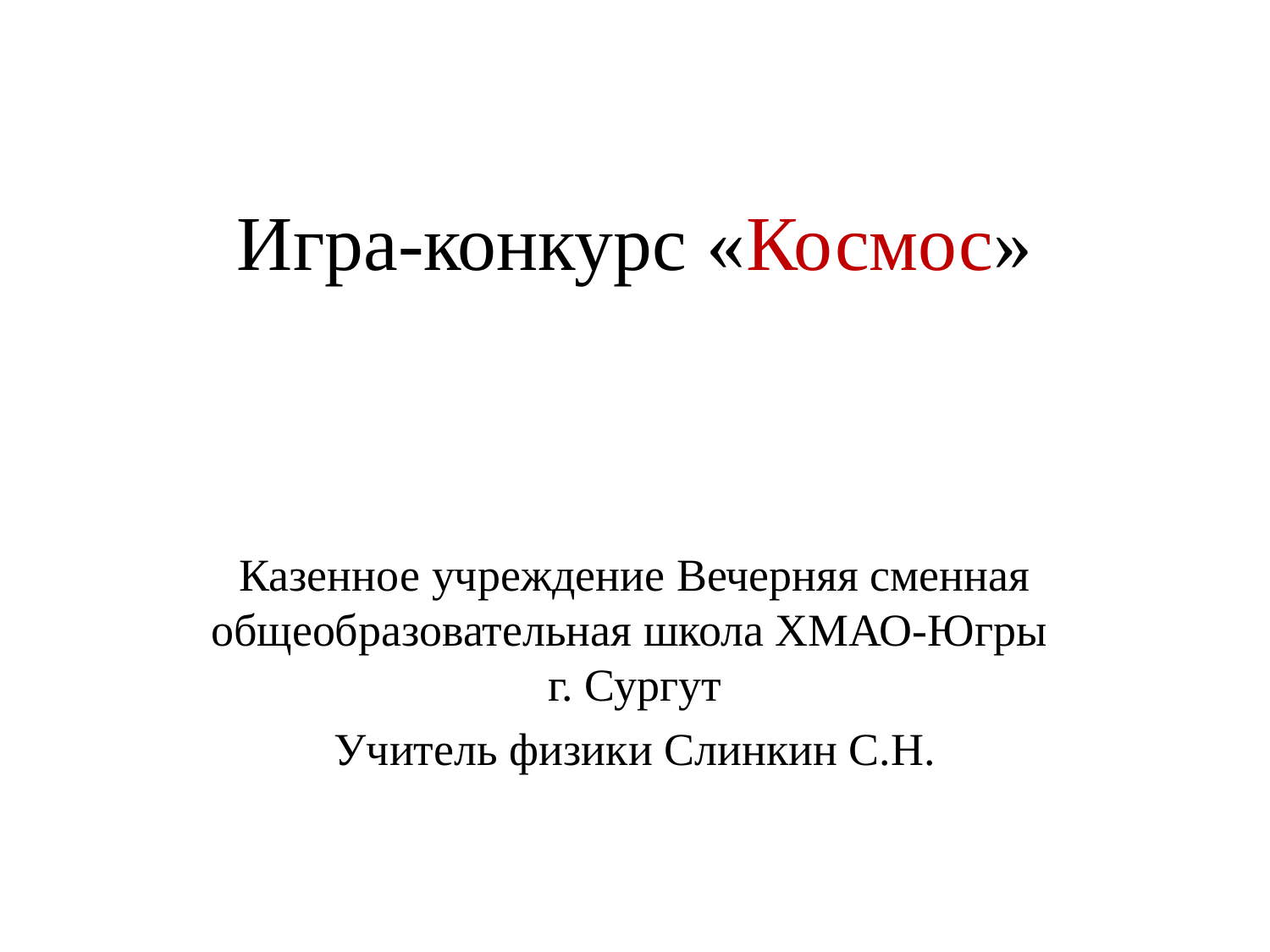

# Игра-конкурс «Космос»
Казенное учреждение Вечерняя сменная общеобразовательная школа ХМАО-Югры  г. Сургут
Учитель физики Слинкин С.Н.